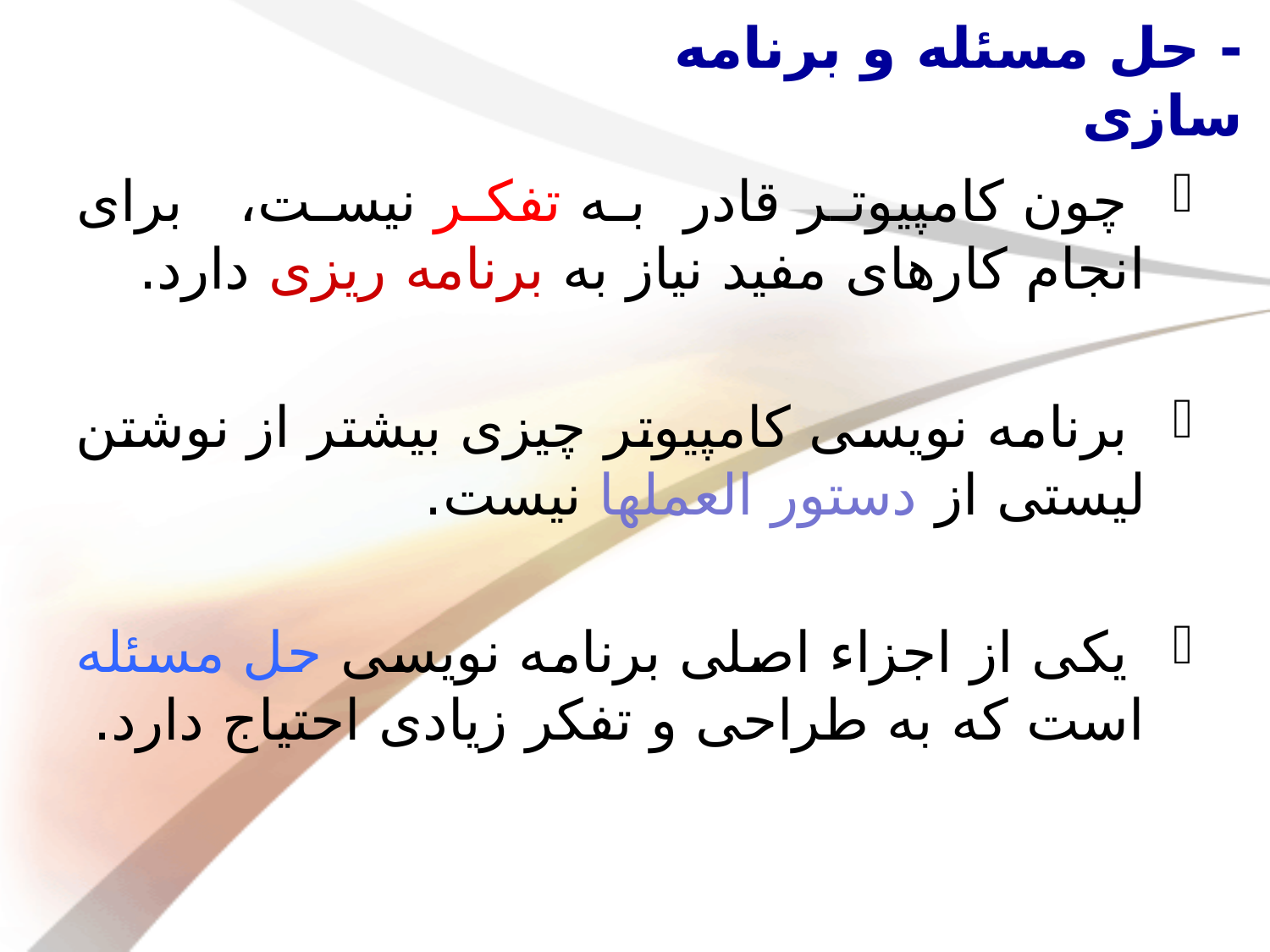

# - حل مسئله و برنامه سازی
 چون کامپیوتر قادر به تفکر نیست،  برای انجام کارهای مفید نیاز به برنامه ریزی دارد.

 برنامه نویسی کامپیوتر چیزی بیشتر از نوشتن لیستی از دستور العملها نیست.

 یکی از اجزاء اصلی برنامه نویسی حل مسئله است که به طراحی و تفکر زیادی احتیاج دارد.